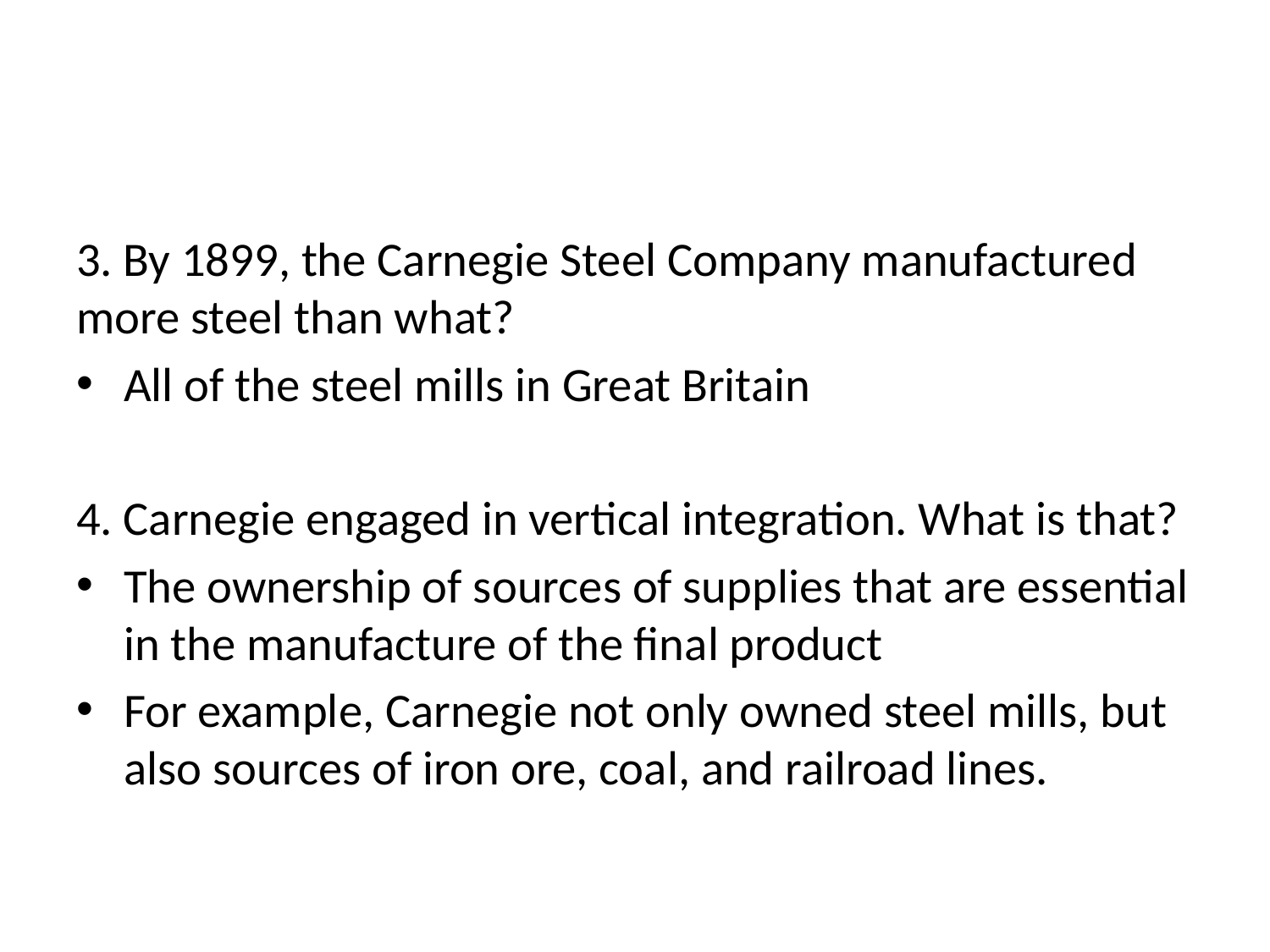

#
3. By 1899, the Carnegie Steel Company manufactured more steel than what?
All of the steel mills in Great Britain

4. Carnegie engaged in vertical integration. What is that?
The ownership of sources of supplies that are essential in the manufacture of the final product
For example, Carnegie not only owned steel mills, but also sources of iron ore, coal, and railroad lines.